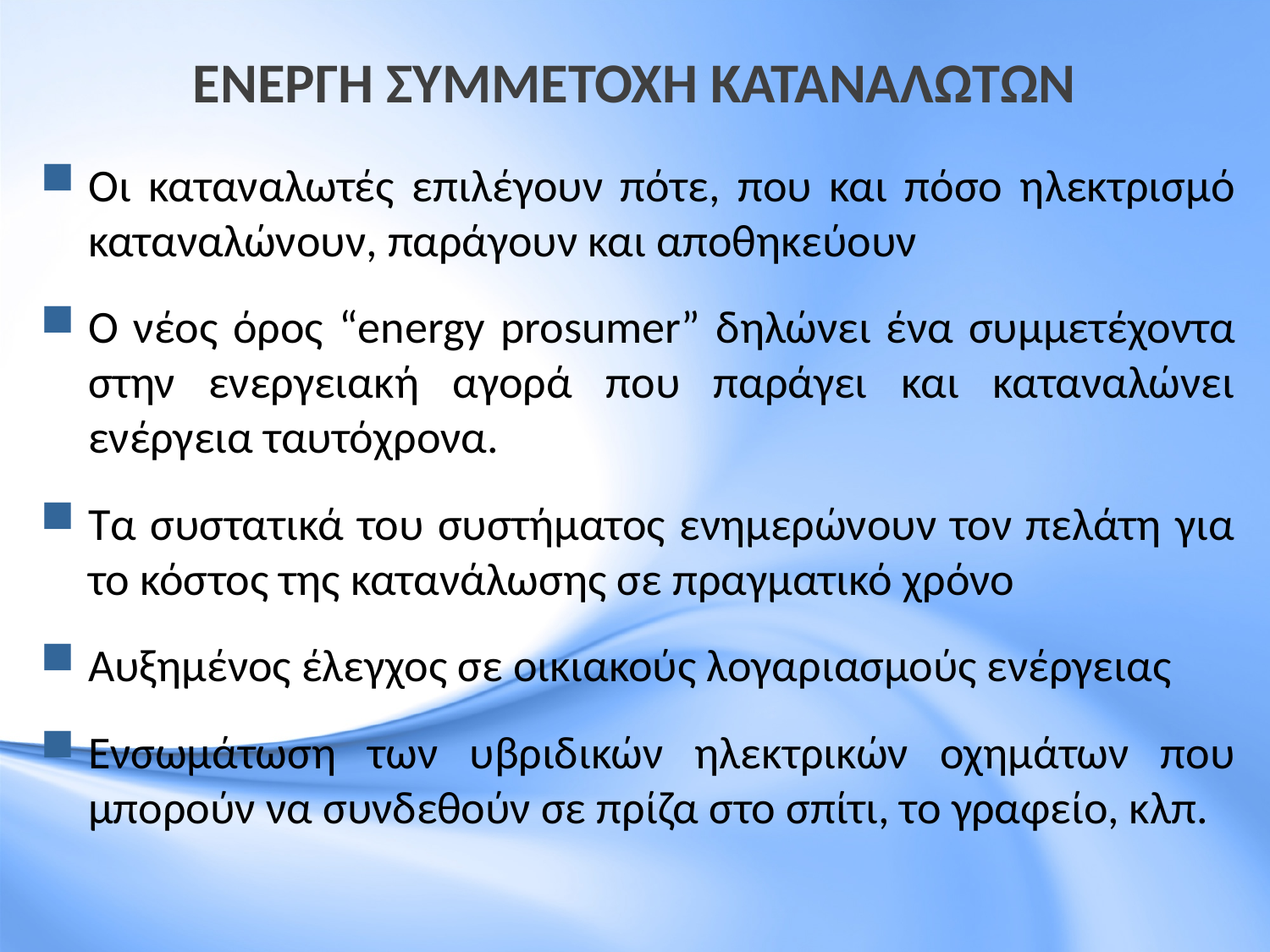

# ΕΝΕΡΓΗ ΣΥΜΜΕΤΟΧΗ ΚΑΤΑΝΑΛΩΤΩΝ
Οι καταναλωτές επιλέγουν πότε, που και πόσο ηλεκτρισμό καταναλώνουν, παράγουν και αποθηκεύουν
Ο νέος όρος “energy prosumer” δηλώνει ένα συμμετέχοντα στην ενεργειακή αγορά που παράγει και καταναλώνει ενέργεια ταυτόχρονα.
Τα συστατικά του συστήματος ενημερώνουν τον πελάτη για το κόστος της κατανάλωσης σε πραγματικό χρόνο
Αυξημένος έλεγχος σε οικιακούς λογαριασμούς ενέργειας
Ενσωμάτωση των υβριδικών ηλεκτρικών οχημάτων που μπορούν να συνδεθούν σε πρίζα στο σπίτι, το γραφείο, κλπ.